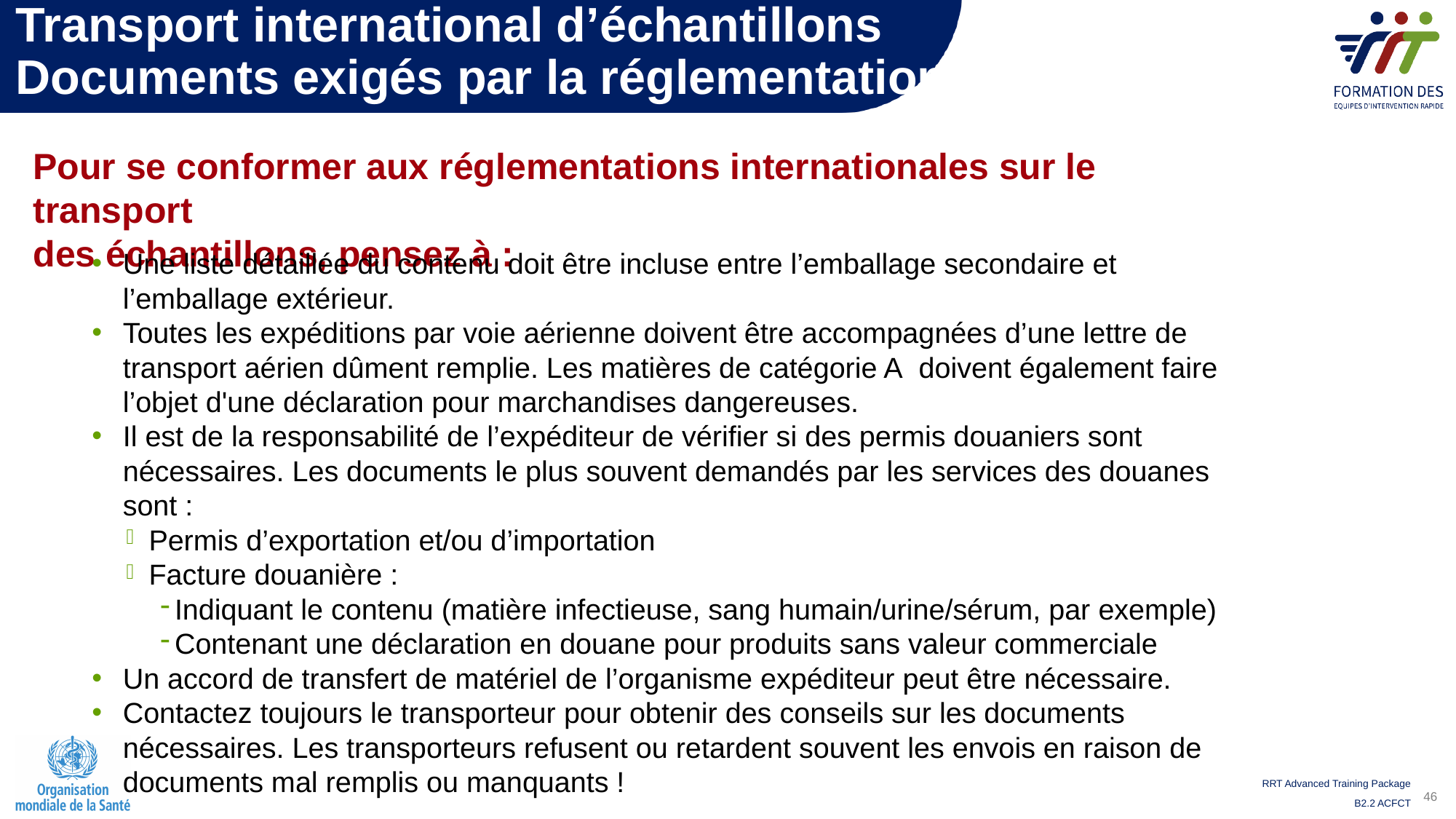

Transport international d’échantillons  
Documents exigés par la réglementation
Pour se conformer aux réglementations internationales sur le transport
des échantillons, pensez à :
Une liste détaillée du contenu doit être incluse entre l’emballage secondaire et l’emballage extérieur.
Toutes les expéditions par voie aérienne doivent être accompagnées d’une lettre de transport aérien dûment remplie. Les matières de catégorie A  doivent également faire l’objet d'une déclaration pour marchandises dangereuses.
Il est de la responsabilité de l’expéditeur de vérifier si des permis douaniers sont nécessaires. Les documents le plus souvent demandés par les services des douanes sont :
Permis d’exportation et/ou d’importation
Facture douanière :
Indiquant le contenu (matière infectieuse, sang humain/urine/sérum, par exemple)
Contenant une déclaration en douane pour produits sans valeur commerciale
Un accord de transfert de matériel de l’organisme expéditeur peut être nécessaire.
Contactez toujours le transporteur pour obtenir des conseils sur les documents nécessaires. Les transporteurs refusent ou retardent souvent les envois en raison de documents mal remplis ou manquants !